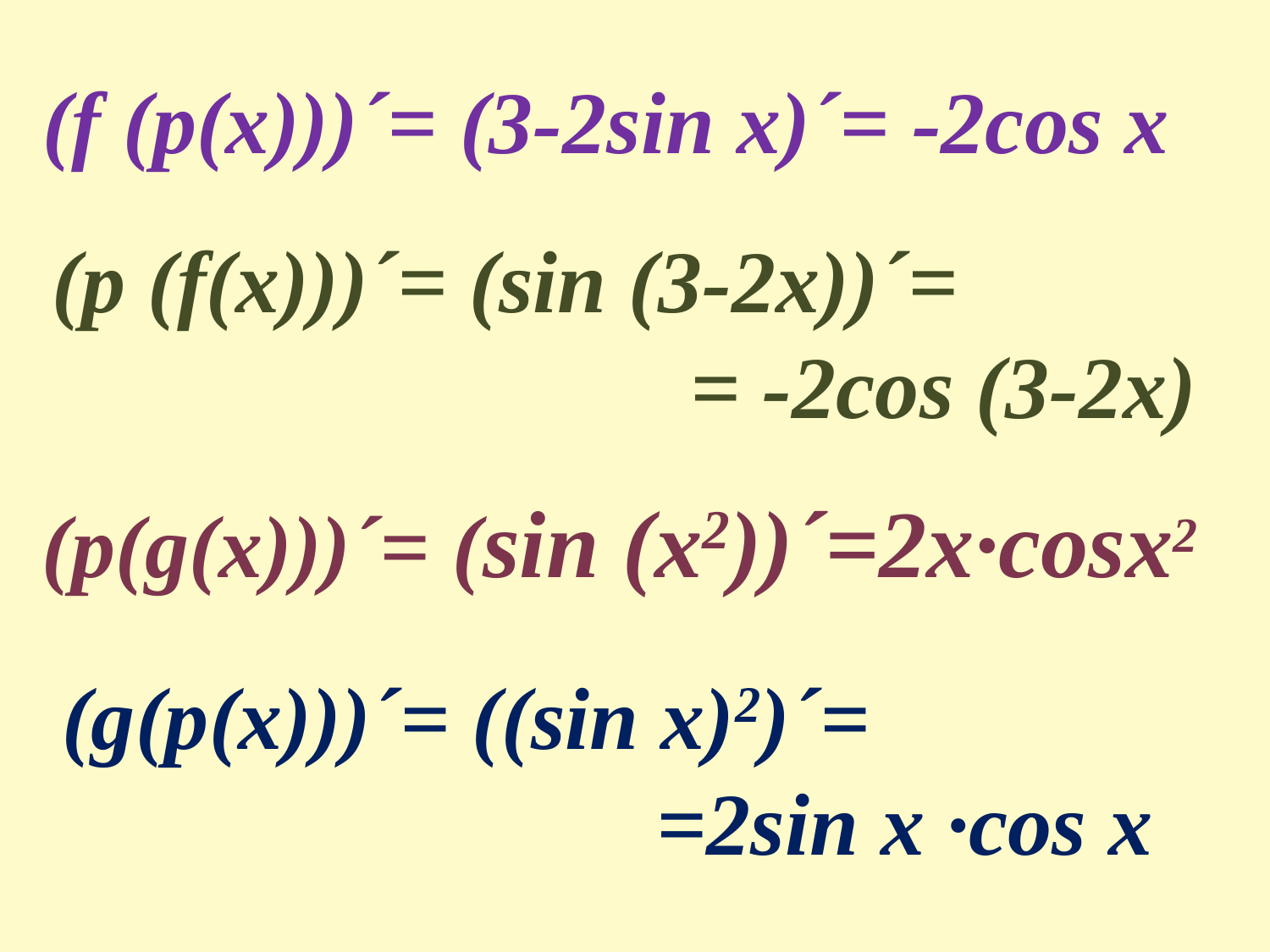

(f (p(x)))ˊ= (3-2sin x)ˊ= -2cos x
(p (f(x)))ˊ= (sin (3-2x))ˊ=
                             = -2cos (3-2x)
(p(g(x)))ˊ= (sin (x2))ˊ=2x·cosx2
(g(p(x)))ˊ= ((sin x)2)ˊ=
                           =2sin x ·cos x